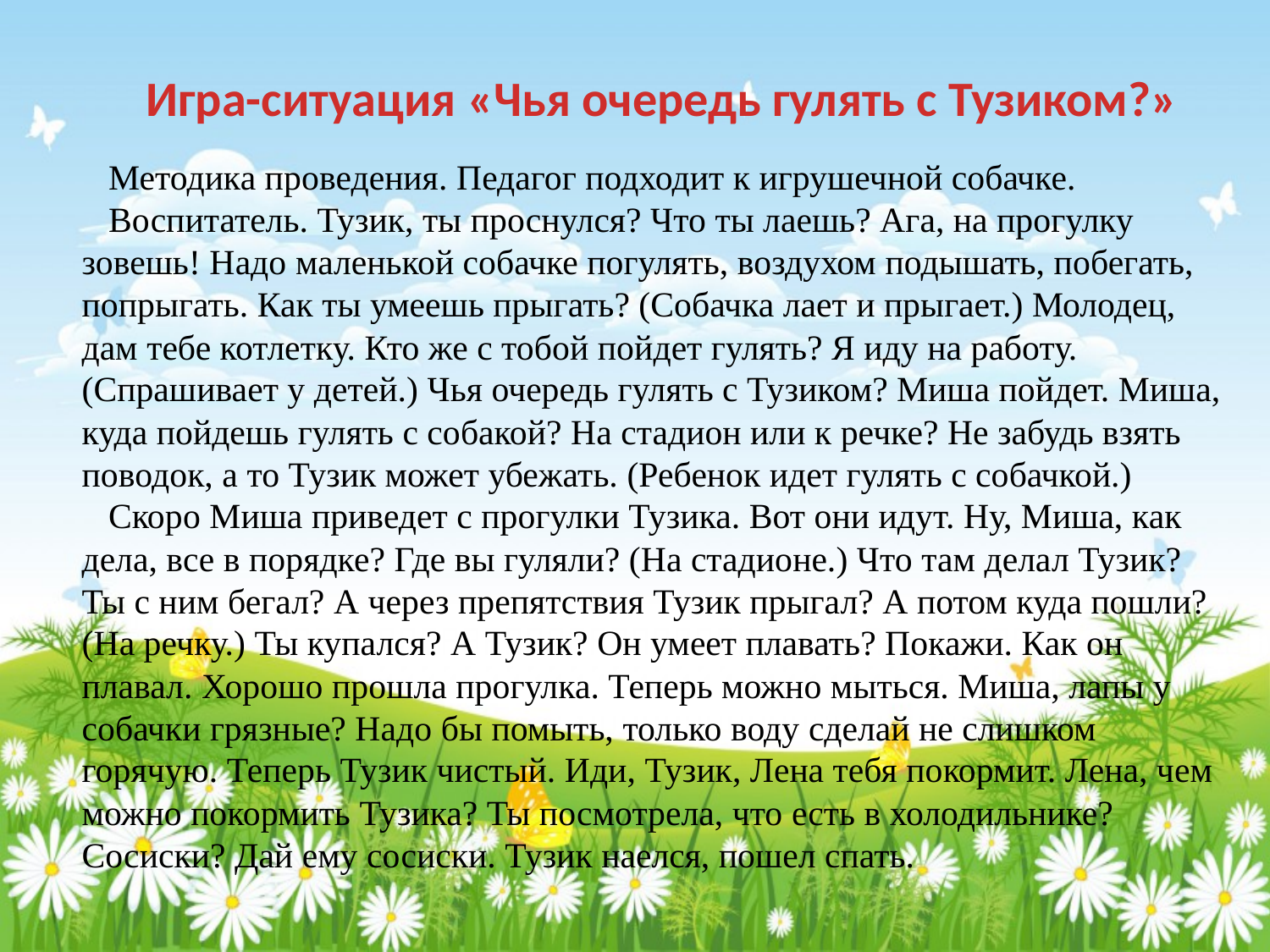

Игра-ситуация «Чья очередь гулять с Тузиком?»
   Методика проведения. Педагог подходит к игрушечной собачке.
   Воспитатель. Тузик, ты проснулся? Что ты лаешь? Ага, на прогулку зовешь! Надо маленькой собачке погулять, воздухом подышать, побегать, попрыгать. Как ты умеешь прыгать? (Собачка лает и прыгает.) Молодец, дам тебе котлетку. Кто же с тобой пойдет гулять? Я иду на работу. (Спрашивает у детей.) Чья очередь гулять с Тузиком? Миша пойдет. Миша, куда пойдешь гулять с собакой? На стадион или к речке? Не забудь взять поводок, а то Тузик может убежать. (Ребенок идет гулять с собачкой.)
   Скоро Миша приведет с прогулки Тузика. Вот они идут. Ну, Миша, как дела, все в порядке? Где вы гуляли? (На стадионе.) Что там делал Тузик? Ты с ним бегал? А через препятствия Тузик прыгал? А потом куда пошли? (На речку.) Ты купался? А Тузик? Он умеет плавать? Покажи. Как он плавал. Хорошо прошла прогулка. Теперь можно мыться. Миша, лапы у собачки грязные? Надо бы помыть, только воду сделай не слишком горячую. Теперь Тузик чистый. Иди, Тузик, Лена тебя покормит. Лена, чем можно покормить Тузика? Ты посмотрела, что есть в холодильнике? Сосиски? Дай ему сосиски. Тузик наелся, пошел спать.